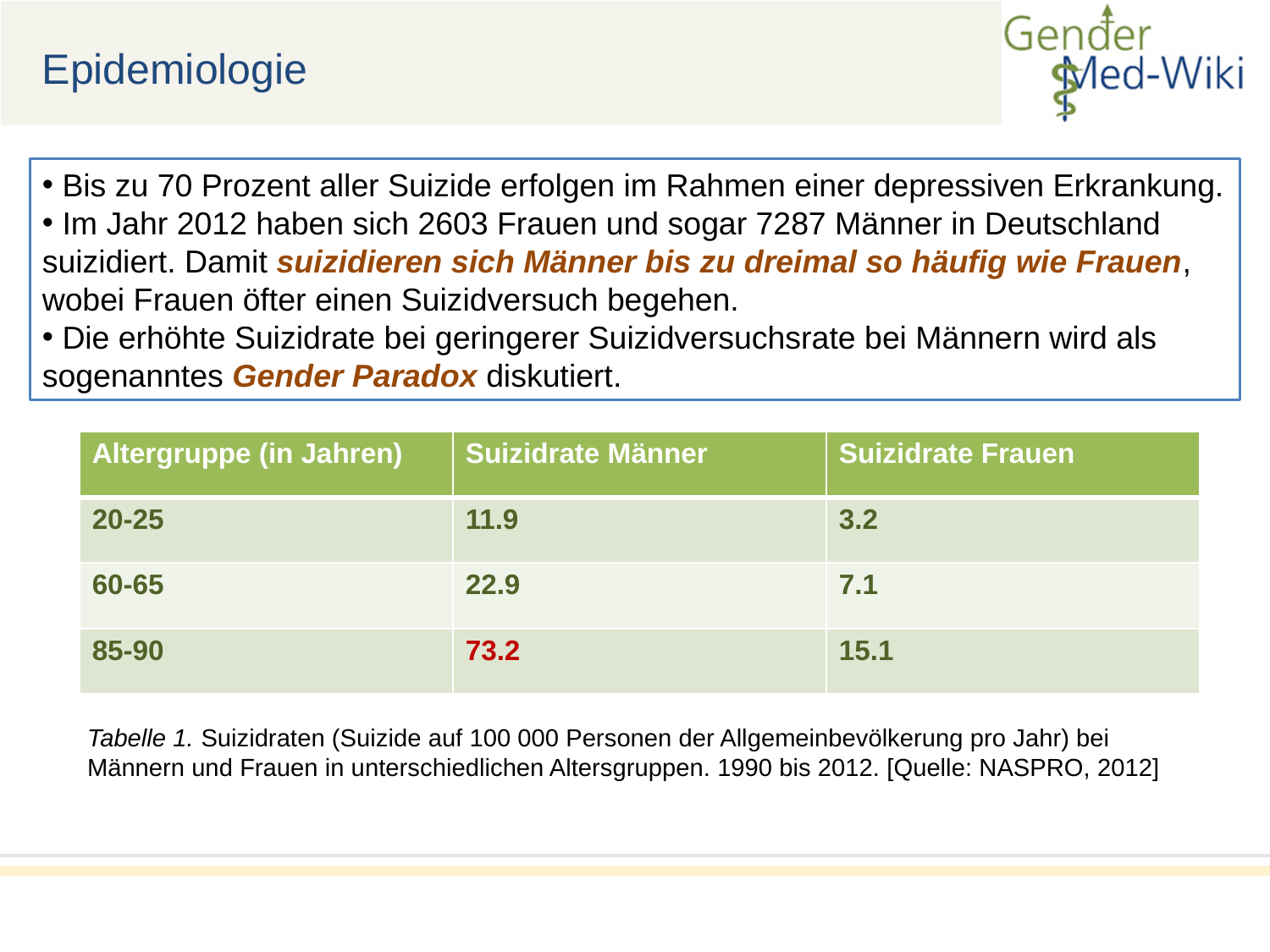

Epidemiologie
 Bis zu 70 Prozent aller Suizide erfolgen im Rahmen einer depressiven Erkrankung.
 Im Jahr 2012 haben sich 2603 Frauen und sogar 7287 Männer in Deutschland suizidiert. Damit suizidieren sich Männer bis zu dreimal so häufig wie Frauen, wobei Frauen öfter einen Suizidversuch begehen.
 Die erhöhte Suizidrate bei geringerer Suizidversuchsrate bei Männern wird als sogenanntes Gender Paradox diskutiert.
| Altergruppe (in Jahren) | Suizidrate Männer | Suizidrate Frauen |
| --- | --- | --- |
| 20-25 | 11.9 | 3.2 |
| 60-65 | 22.9 | 7.1 |
| 85-90 | 73.2 | 15.1 |
Tabelle 1. Suizidraten (Suizide auf 100 000 Personen der Allgemeinbevölkerung pro Jahr) bei Männern und Frauen in unterschiedlichen Altersgruppen. 1990 bis 2012. [Quelle: NASPRO, 2012]